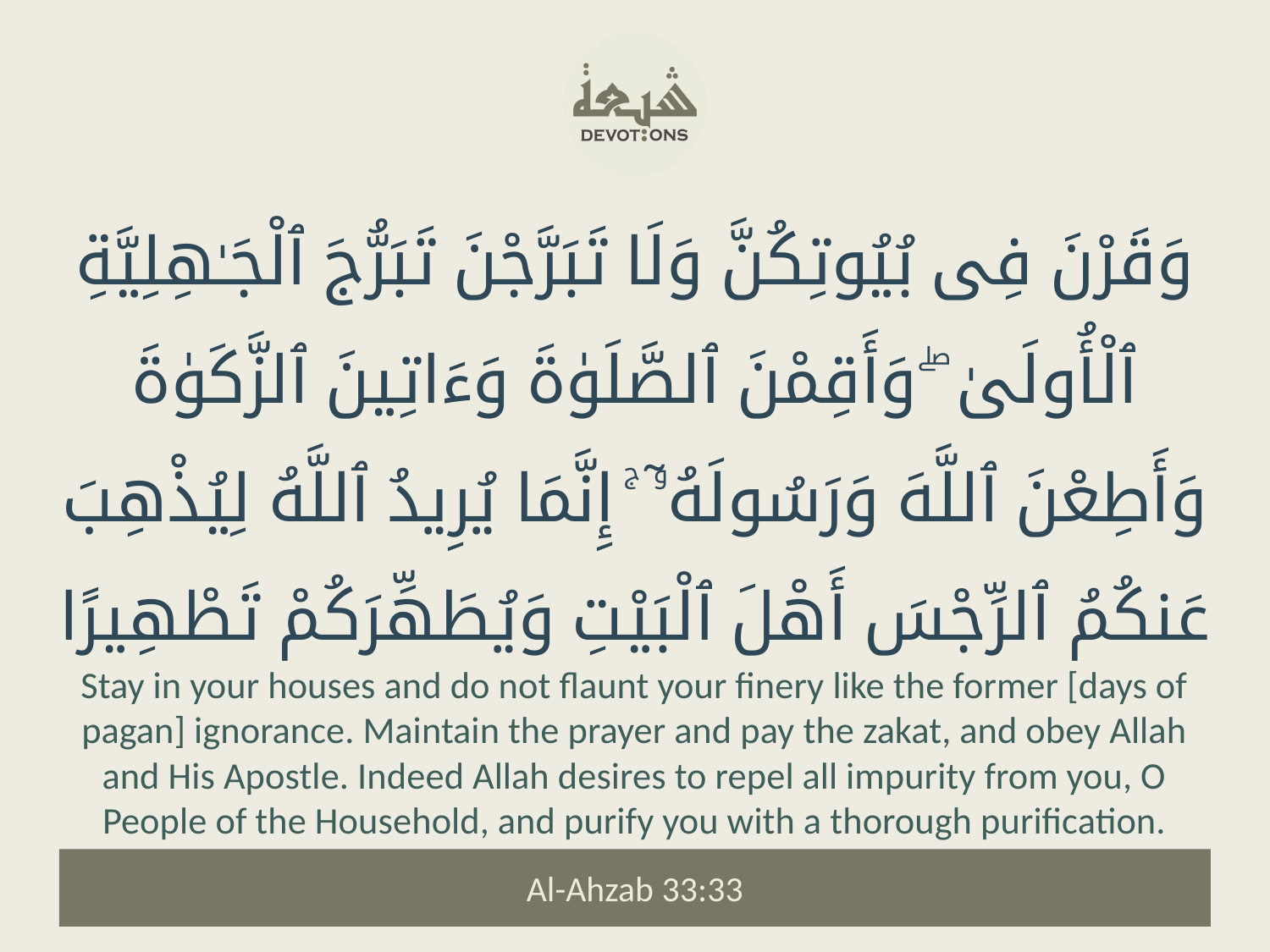

وَقَرْنَ فِى بُيُوتِكُنَّ وَلَا تَبَرَّجْنَ تَبَرُّجَ ٱلْجَـٰهِلِيَّةِ ٱلْأُولَىٰ ۖ وَأَقِمْنَ ٱلصَّلَوٰةَ وَءَاتِينَ ٱلزَّكَوٰةَ وَأَطِعْنَ ٱللَّهَ وَرَسُولَهُۥٓ ۚ إِنَّمَا يُرِيدُ ٱللَّهُ لِيُذْهِبَ عَنكُمُ ٱلرِّجْسَ أَهْلَ ٱلْبَيْتِ وَيُطَهِّرَكُمْ تَطْهِيرًا
Stay in your houses and do not flaunt your finery like the former [days of pagan] ignorance. Maintain the prayer and pay the zakat, and obey Allah and His Apostle. Indeed Allah desires to repel all impurity from you, O People of the Household, and purify you with a thorough purification.
Al-Ahzab 33:33